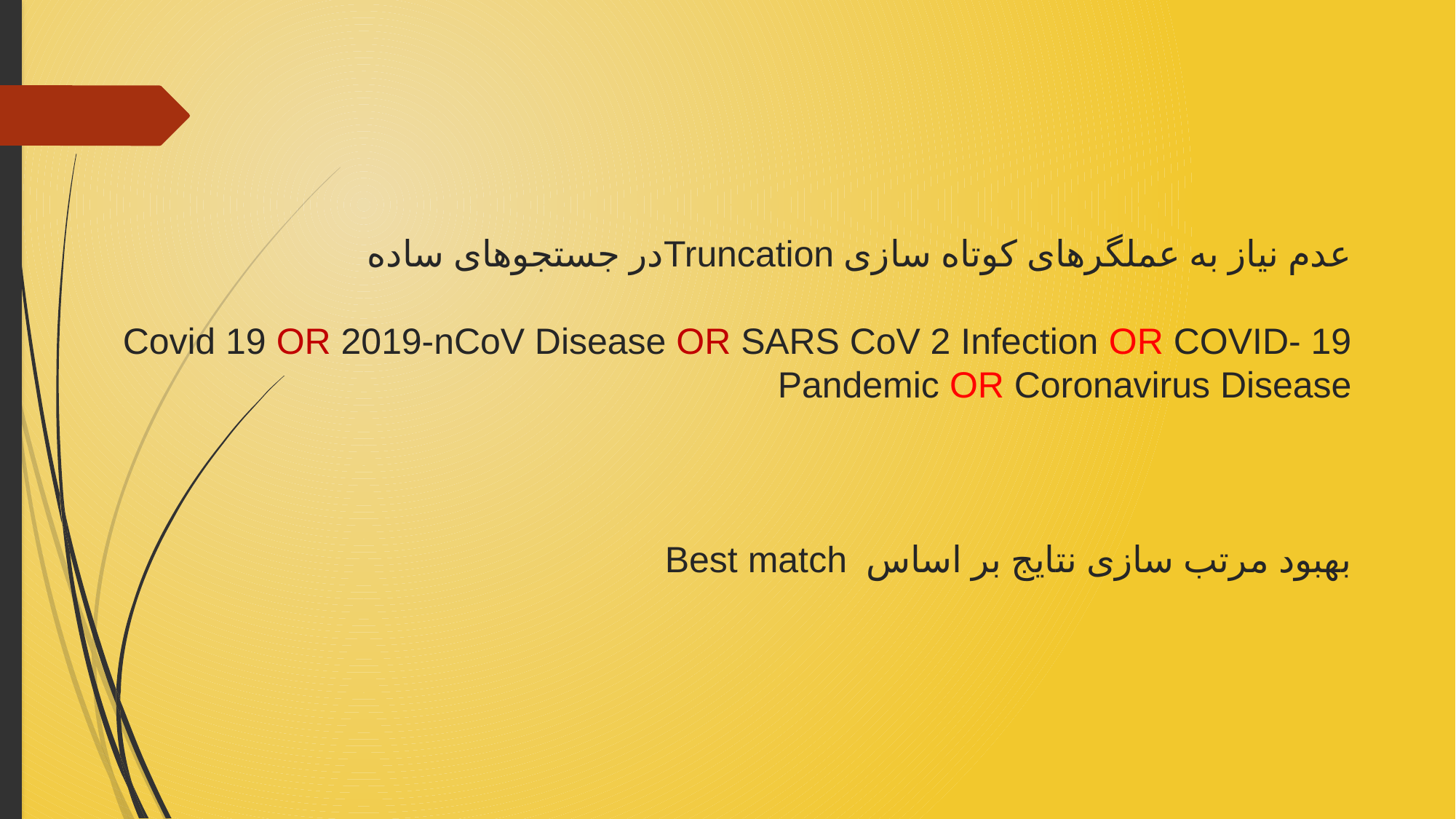

# عدم نیاز به عملگرهای کوتاه سازی Truncationدر جستجوهای ساده Covid 19 OR 2019-nCoV Disease OR SARS CoV 2 Infection OR COVID- 19 Pandemic OR Coronavirus Disease بهبود مرتب سازی نتایج بر اساس  Best match